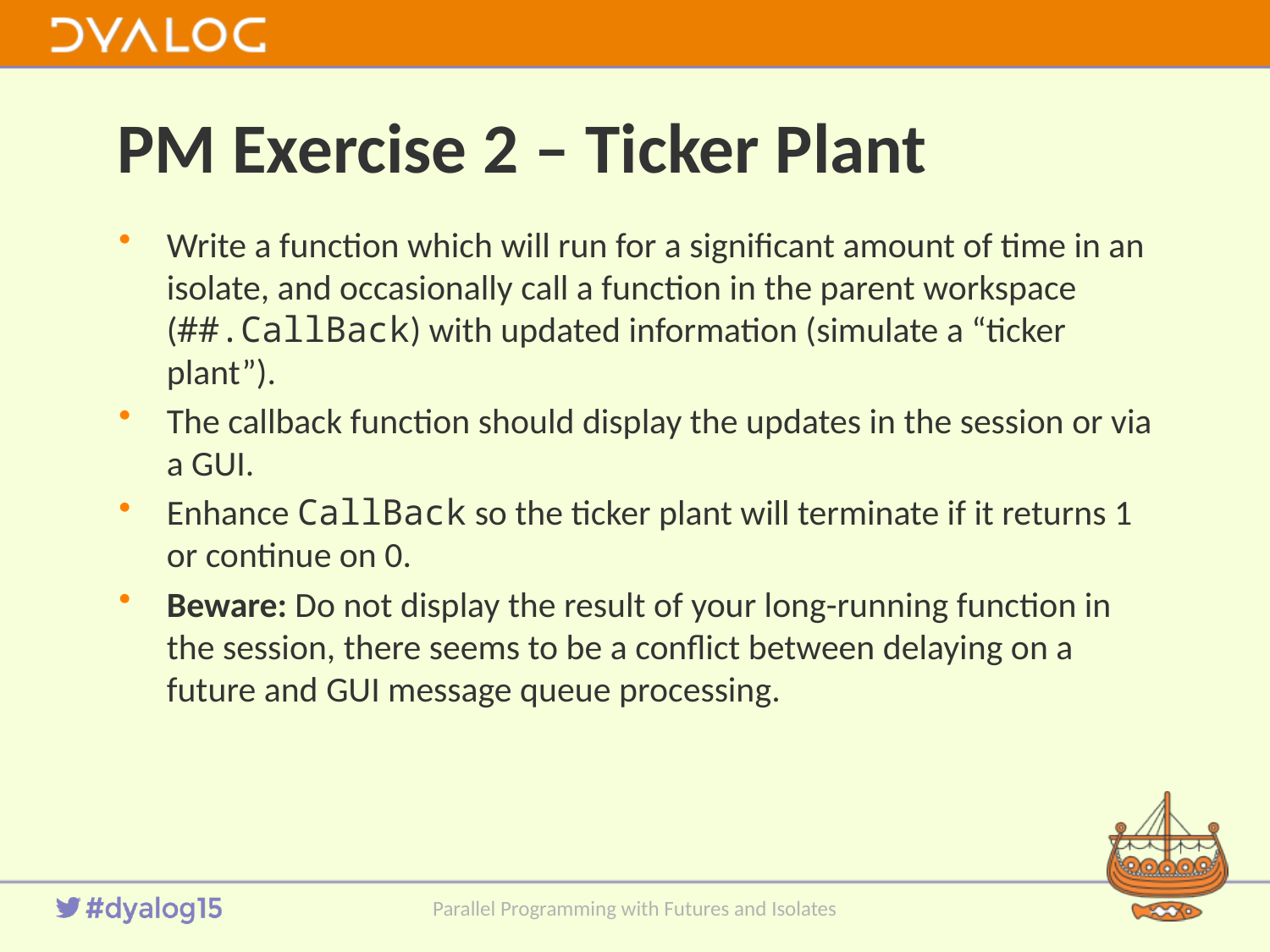

# PM Exercise 2 – Ticker Plant
Write a function which will run for a significant amount of time in an isolate, and occasionally call a function in the parent workspace (##.CallBack) with updated information (simulate a “ticker plant”).
The callback function should display the updates in the session or via a GUI.
Enhance CallBack so the ticker plant will terminate if it returns 1 or continue on 0.
Beware: Do not display the result of your long-running function in the session, there seems to be a conflict between delaying on a future and GUI message queue processing.
Parallel Programming with Futures and Isolates